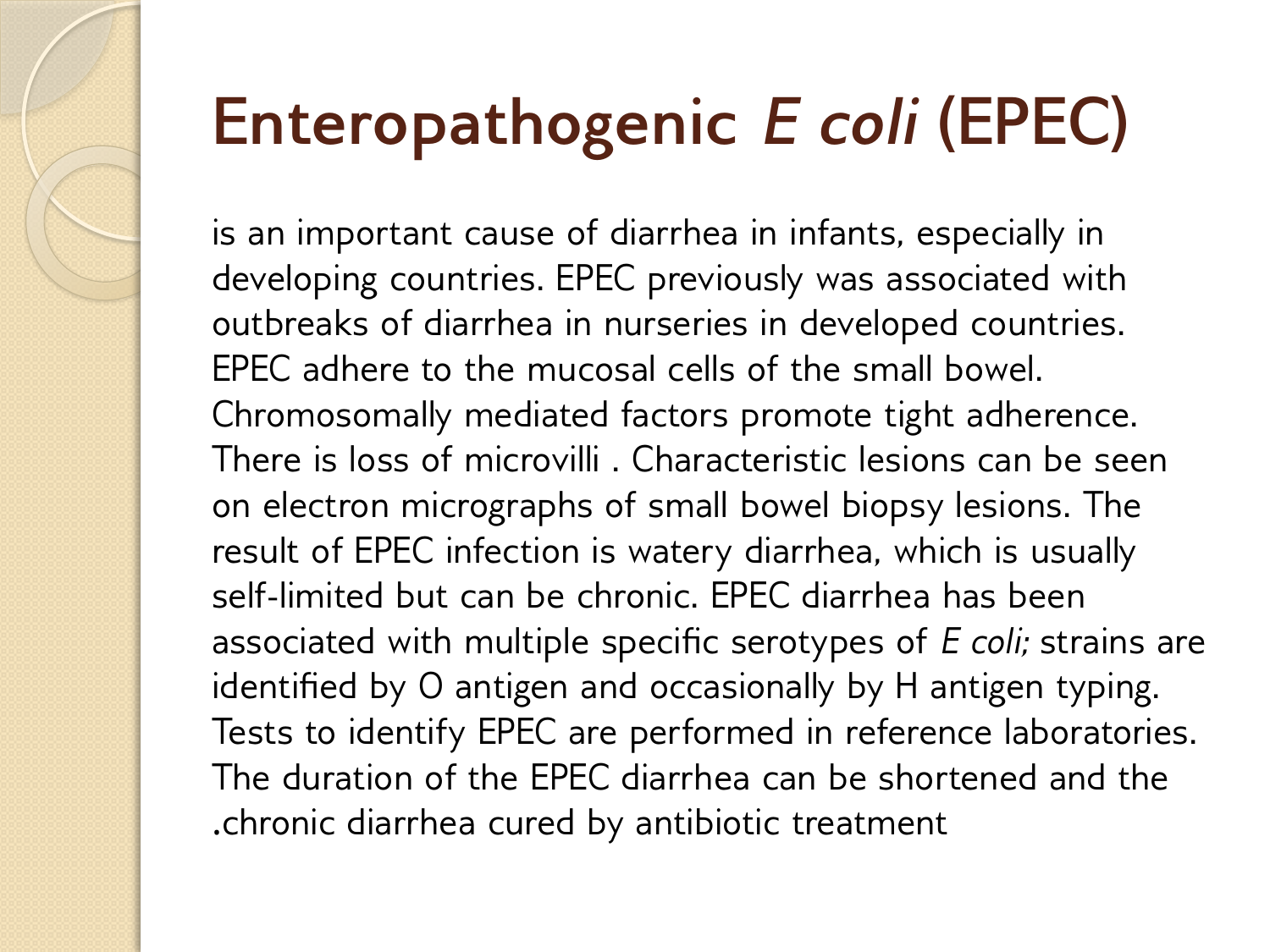

# Enteropathogenic E coli (EPEC)
is an important cause of diarrhea in infants, especially in developing countries. EPEC previously was associated with outbreaks of diarrhea in nurseries in developed countries. EPEC adhere to the mucosal cells of the small bowel. Chromosomally mediated factors promote tight adherence. There is loss of microvilli . Characteristic lesions can be seen on electron micrographs of small bowel biopsy lesions. The result of EPEC infection is watery diarrhea, which is usually self-limited but can be chronic. EPEC diarrhea has been associated with multiple specific serotypes of E coli; strains are identified by O antigen and occasionally by H antigen typing.  Tests to identify EPEC are performed in reference laboratories. The duration of the EPEC diarrhea can be shortened and the chronic diarrhea cured by antibiotic treatment.